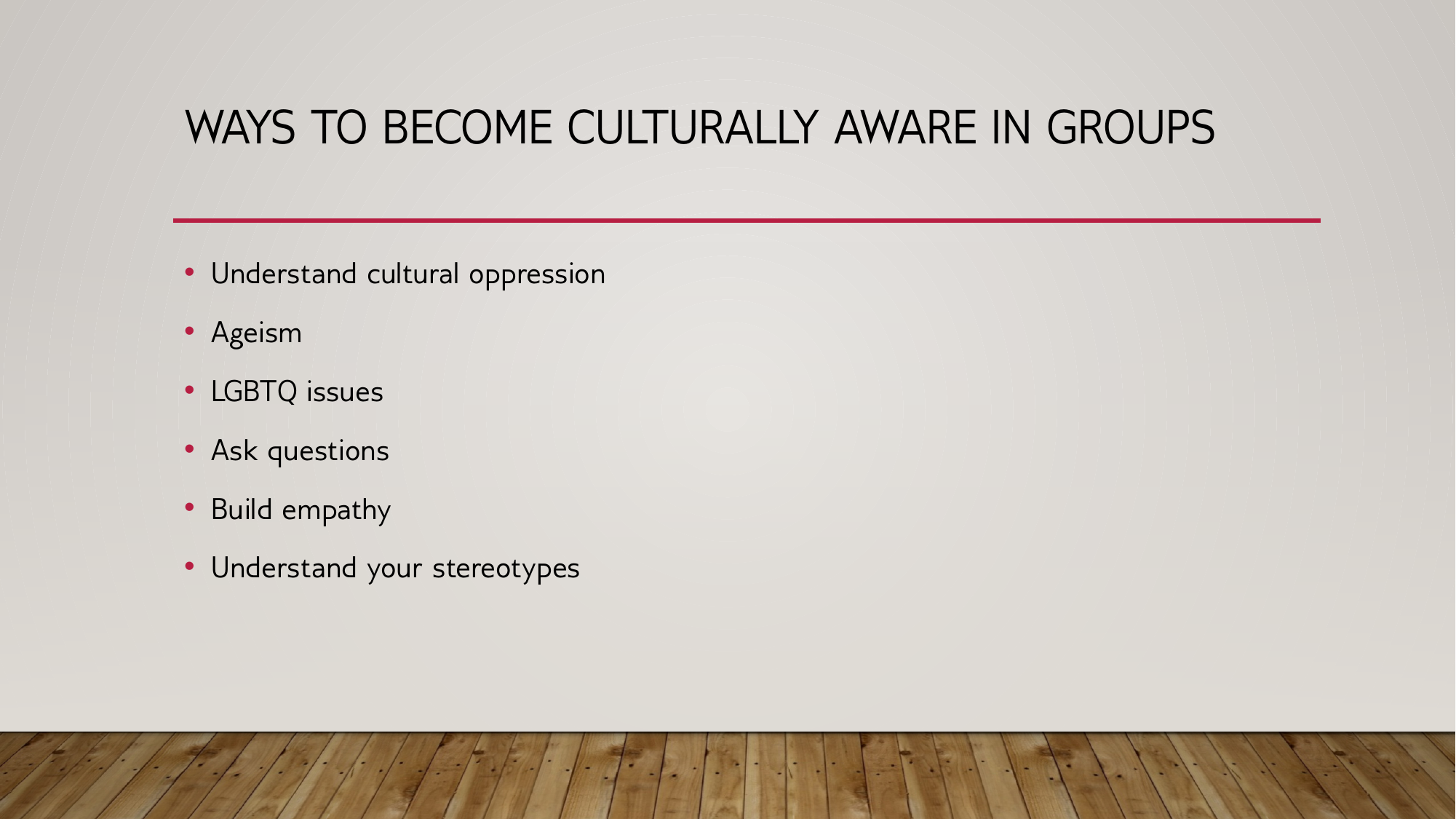

# Ways to become culturally aware in groups
Understand cultural oppression
Ageism
LGBTQ issues
Ask questions
Build empathy
Understand your stereotypes